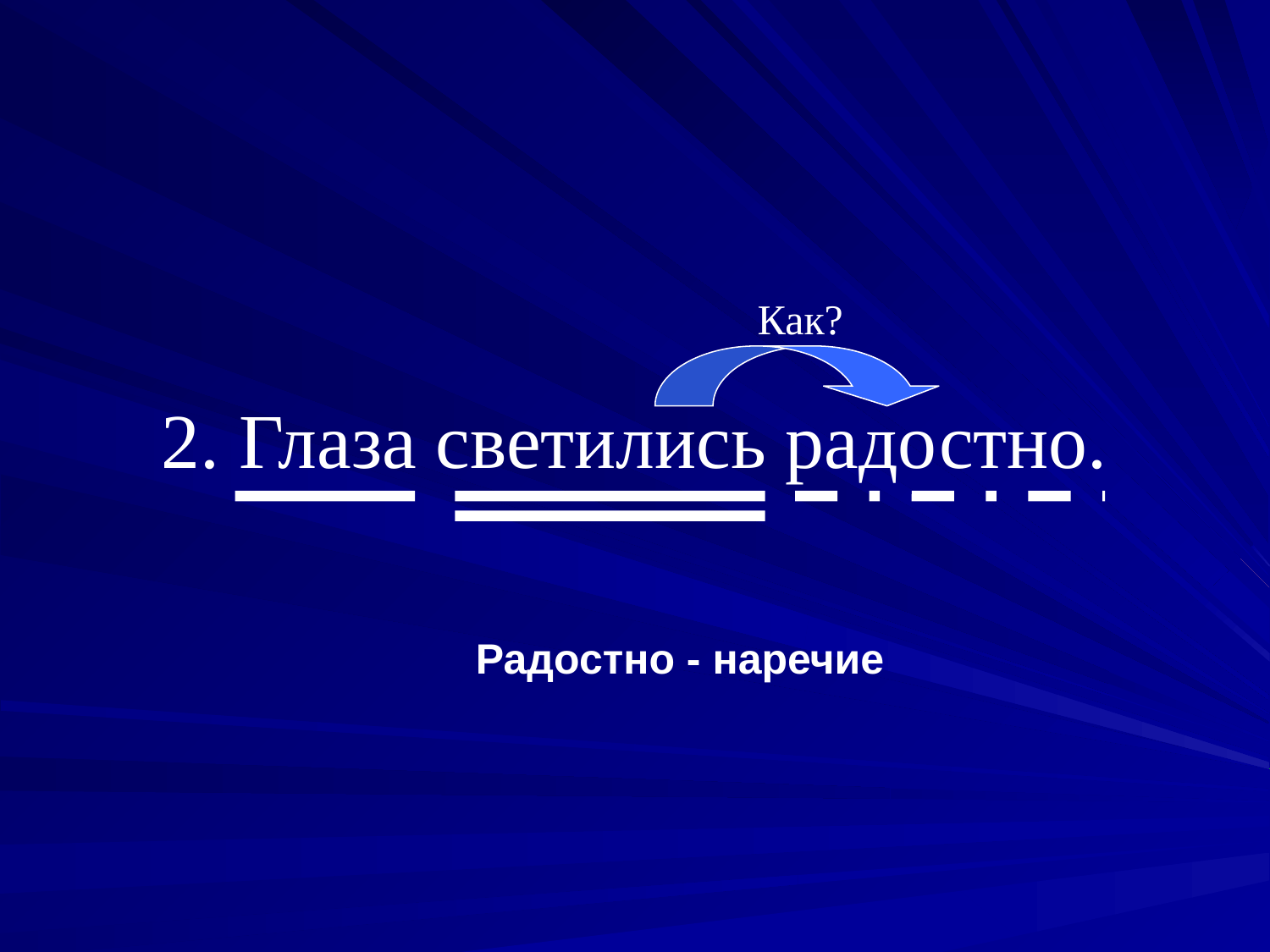

2. Глаза светились радостно.
Как?

Радостно - наречие